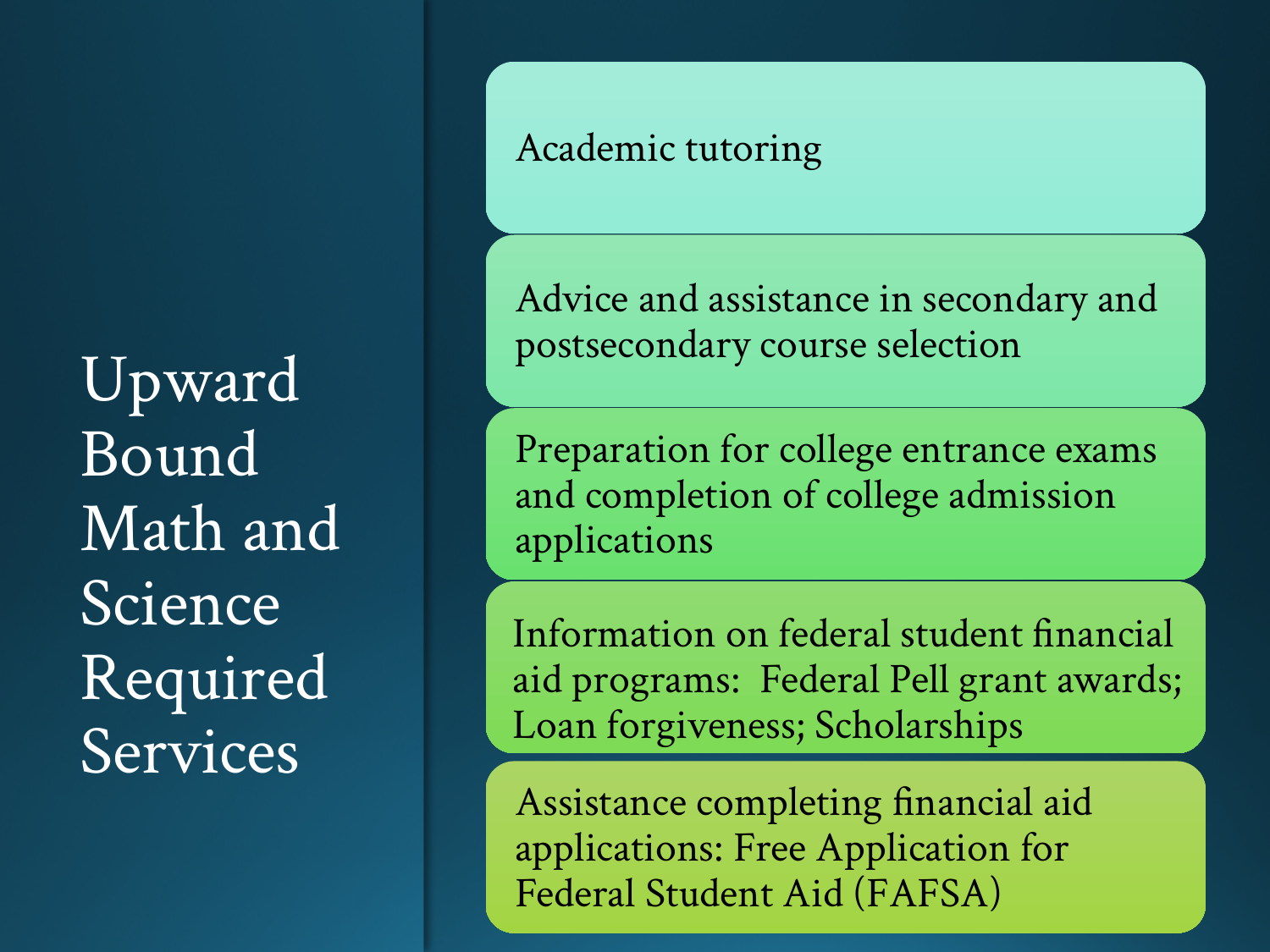

Academic tutoring
Advice and assistance in secondary and postsecondary course selection
Preparation for college entrance exams and completion of college admission applications

Information on federal student financial aid programs:  Federal Pell grant awards; Loan forgiveness; Scholarships

Assistance completing financial aid applications: Free Application for Federal Student Aid (FAFSA)
# Upward Bound Math and Science Required Services
19